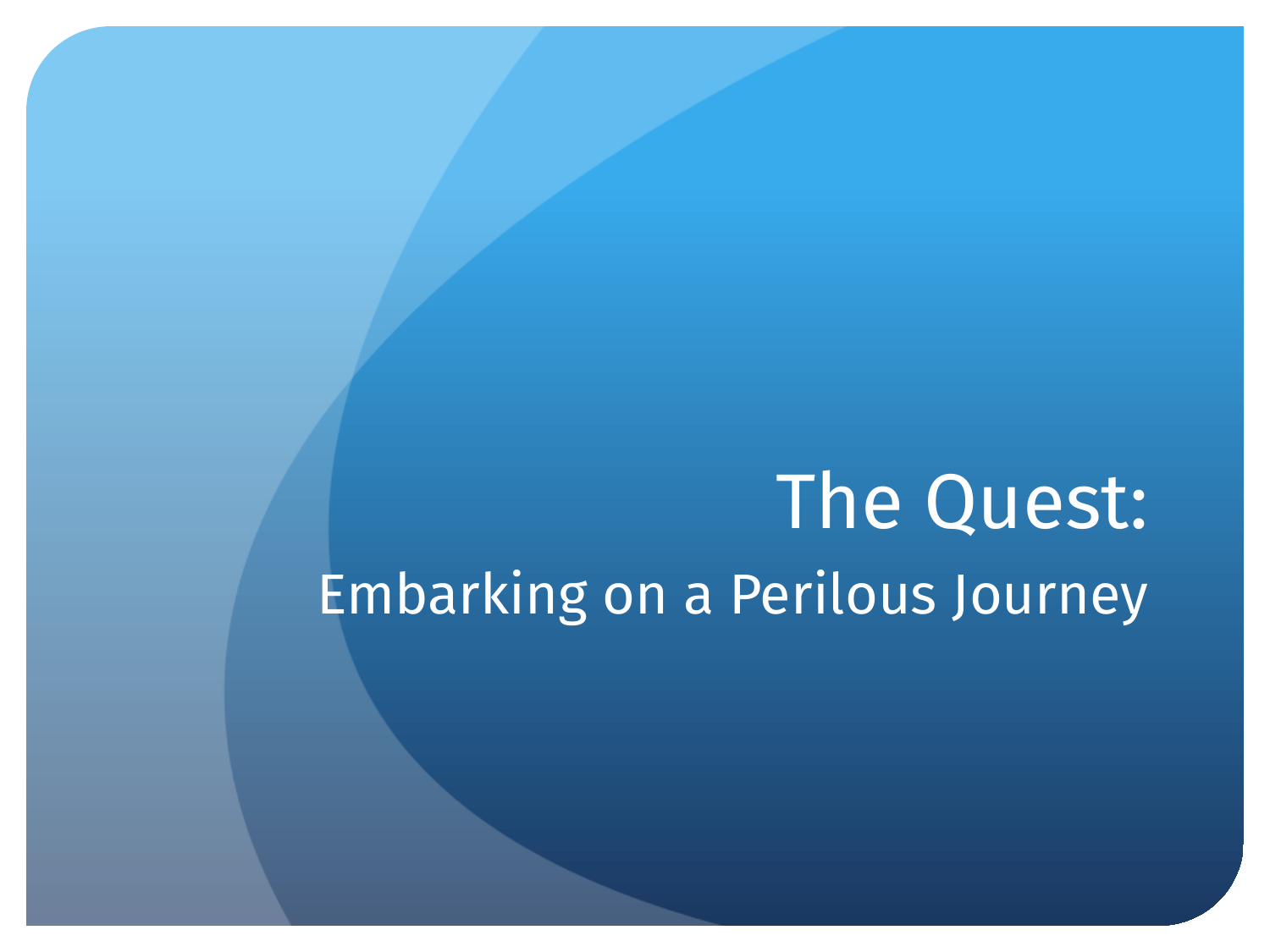

# The Quest:
Embarking on a Perilous Journey